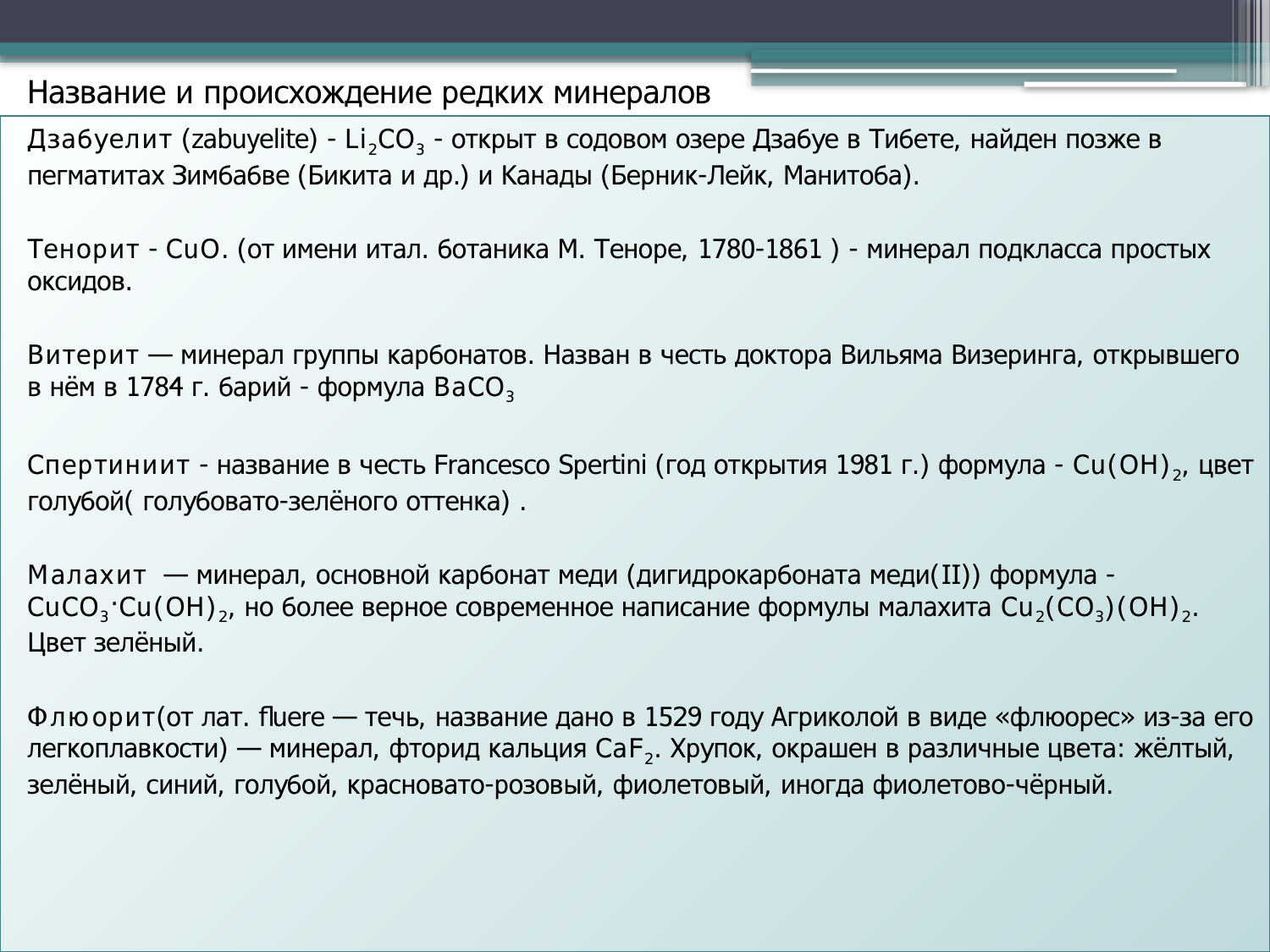

Название и происхождение редких минералов

Дзабуелит (zabuyelite) - Li2CO3 - открыт в содовом озере Дзабуе в Тибете, найден позже в пегматитах Зимбабве (Бикита и др.) и Канады (Берник-Лейк, Манитоба).

Тенорит - CuO. (от имени итал. ботаника М. Теноре, 1780-1861 ) - минерал подкласса простых оксидов.

Витерит — минерал группы карбонатов. Назван в честь доктора Вильяма Визеринга, открывшего в нём в 1784 г. барий - формула BaCO3

Спертиниит - название в честь Francesco Spertini (год открытия 1981 г.) формула - Cu(OH)2, цвет голубой( голубовато-зелёного оттенка) .

Малахит  — минерал, основной карбонат меди (дигидрокарбоната меди(II)) формула - CuCO3·Cu(ОН)2, но более верное современное написание формулы малахита Cu2(CO3)(OH)2. Цвет зелёный.

Флюорит(от лат. fluere — течь, название дано в 1529 году Агриколой в виде «флюорес» из-за его легкоплавкости) — минерал, фторид кальция CaF2. Хрупок, окрашен в различные цвета: жёлтый, зелёный, синий, голубой, красновато-розовый, фиолетовый, иногда фиолетово-чёрный.